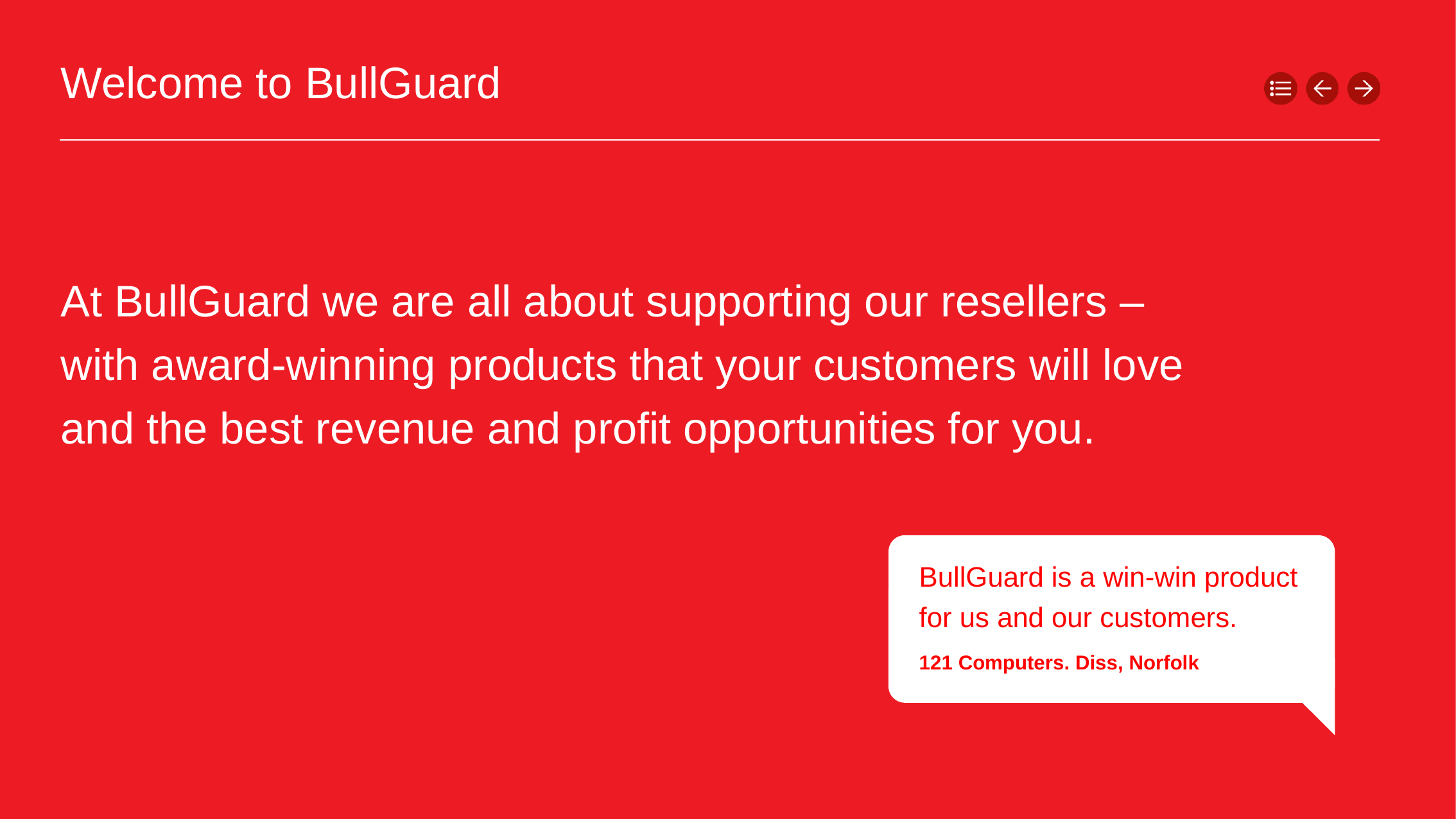

# Welcome to BullGuard
At BullGuard we are all about supporting our resellers – with award-winning products that your customers will love and the best revenue and profit opportunities for you.

BullGuard is a win-win product
for us and our customers.
121 Computers. Diss, Norfolk